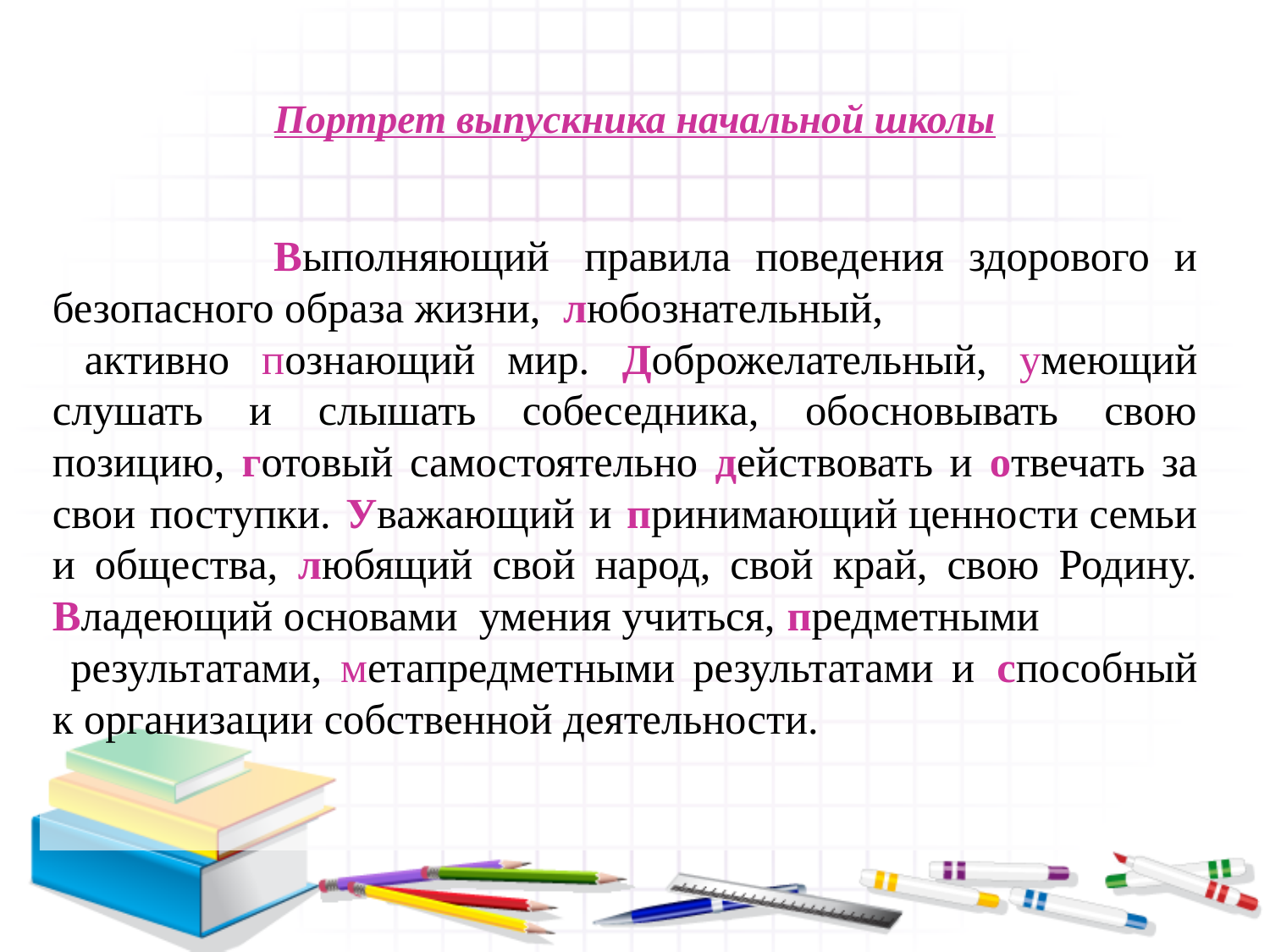

# Портрет выпускника начальной школы
         Выполняющий  правила поведения здорового и безопасного образа жизни,  любознательный,
 активно познающий мир. Доброжелательный, умеющий слушать и слышать собеседника, обосновывать свою позицию, готовый самостоятельно действовать и отвечать за свои поступки. Уважающий и принимающий ценности семьи и общества, любящий свой народ, свой край, свою Родину. Владеющий основами  умения учиться, предметными
 результатами, метапредметными результатами и  способный к организации собственной деятельности.